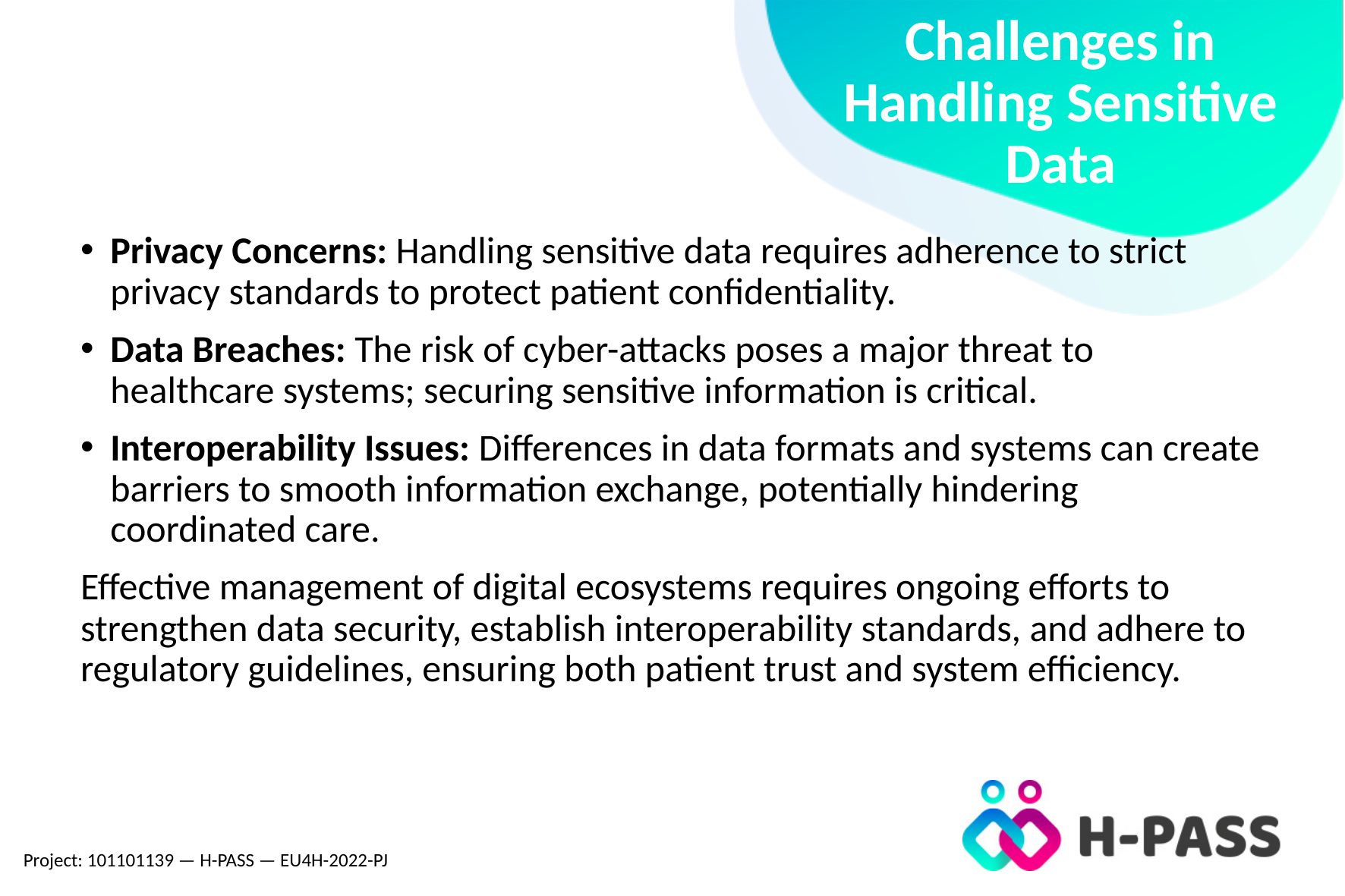

# Challenges in Handling Sensitive Data
Privacy Concerns: Handling sensitive data requires adherence to strict privacy standards to protect patient confidentiality.
Data Breaches: The risk of cyber-attacks poses a major threat to healthcare systems; securing sensitive information is critical.
Interoperability Issues: Differences in data formats and systems can create barriers to smooth information exchange, potentially hindering coordinated care.
Effective management of digital ecosystems requires ongoing efforts to strengthen data security, establish interoperability standards, and adhere to regulatory guidelines, ensuring both patient trust and system efficiency.
Project: 101101139 — H-PASS — EU4H-2022-PJ